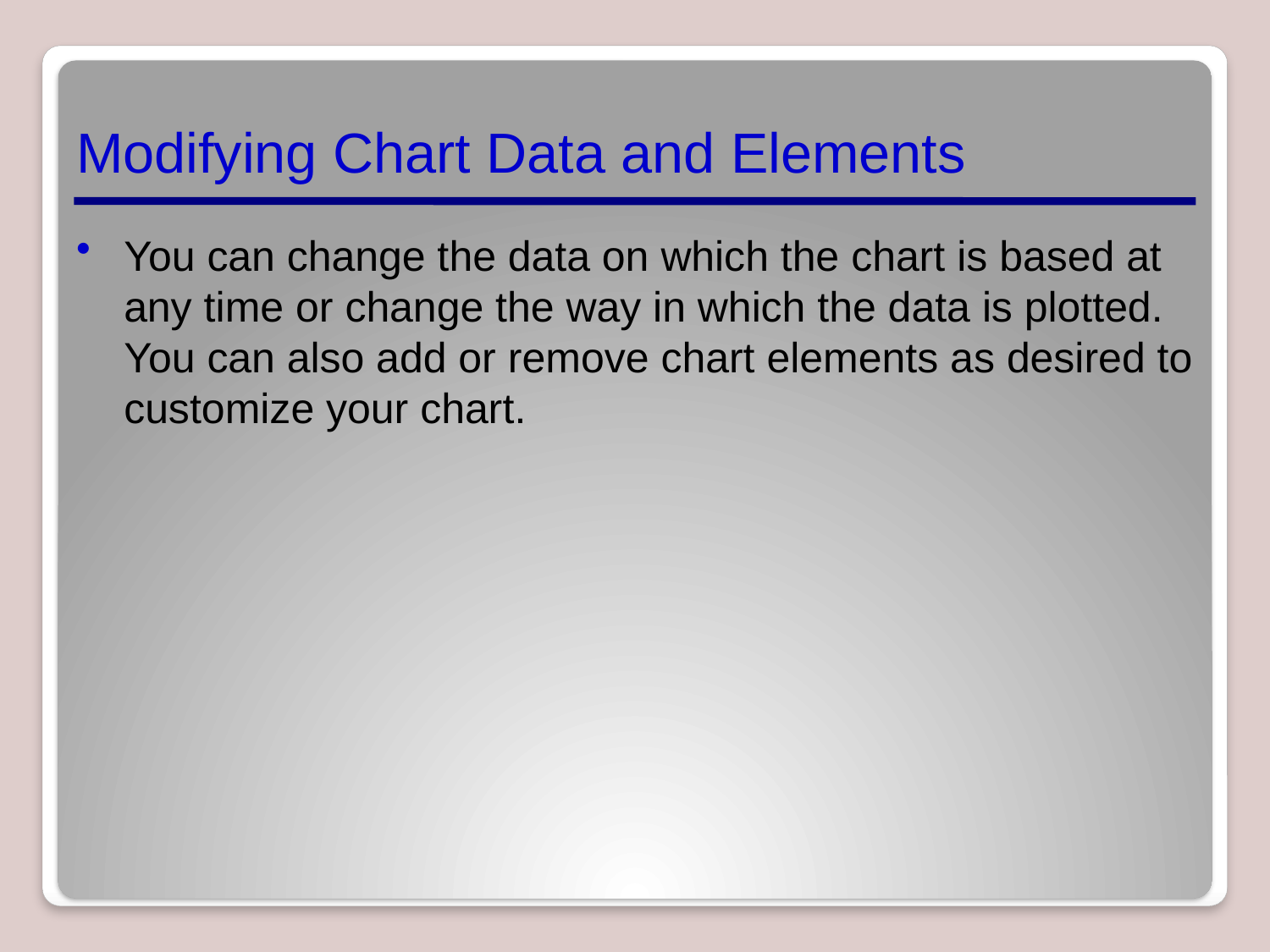

# Modifying Chart Data and Elements
You can change the data on which the chart is based at any time or change the way in which the data is plotted. You can also add or remove chart elements as desired to customize your chart.